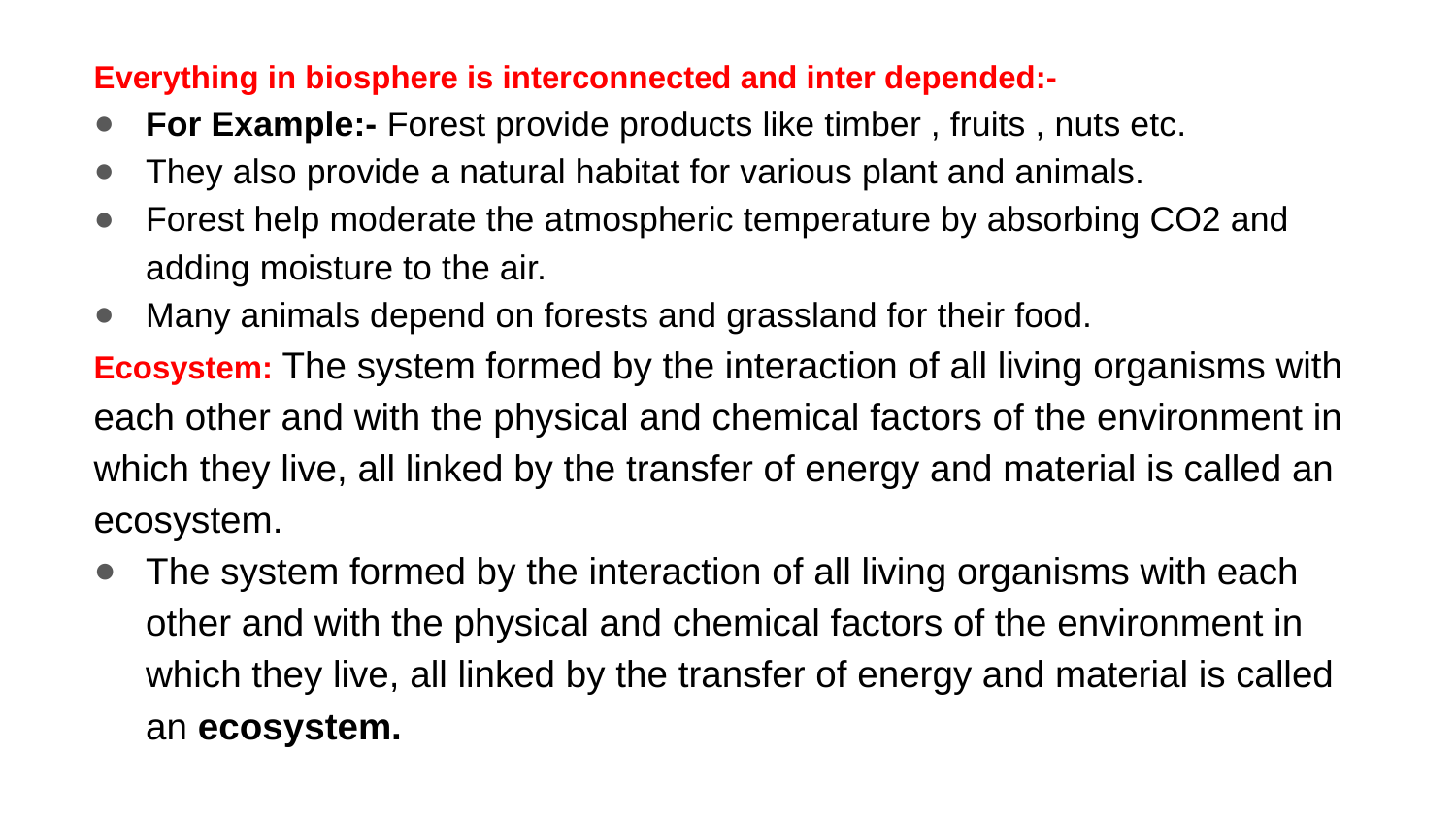

Everything in biosphere is interconnected and inter depended:-
For Example:- Forest provide products like timber , fruits , nuts etc.
They also provide a natural habitat for various plant and animals.
Forest help moderate the atmospheric temperature by absorbing CO2 and adding moisture to the air.
Many animals depend on forests and grassland for their food.
Ecosystem: The system formed by the interaction of all living organisms with each other and with the physical and chemical factors of the environment in which they live, all linked by the transfer of energy and material is called an ecosystem.
The system formed by the interaction of all living organisms with each other and with the physical and chemical factors of the environment in which they live, all linked by the transfer of energy and material is called an ecosystem.